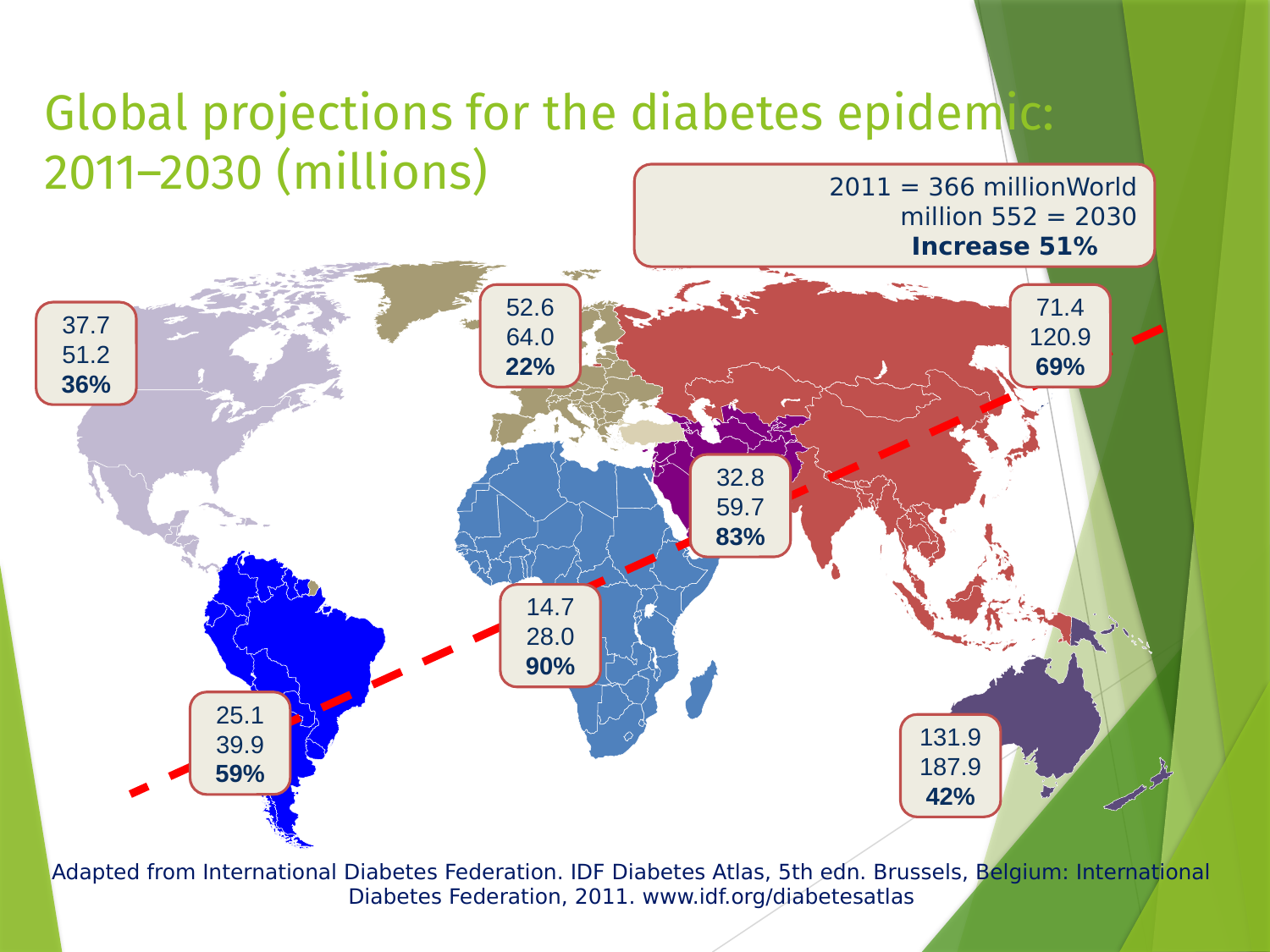

# Global projections for the diabetes epidemic: 2011–2030 (millions)
World	2011 = 366 million
	2030 = 552 million
     	Increase 51%

52.6
64.0
22%
71.4
120.9
69%
37.7
51.2
36%

32.8
59.7
83%

14.7
28.0
90%

25.1
39.9
59%

131.9
187.9
42%

Adapted from International Diabetes Federation. IDF Diabetes Atlas, 5th edn. Brussels, Belgium: International Diabetes Federation, 2011. www.idf.org/diabetesatlas